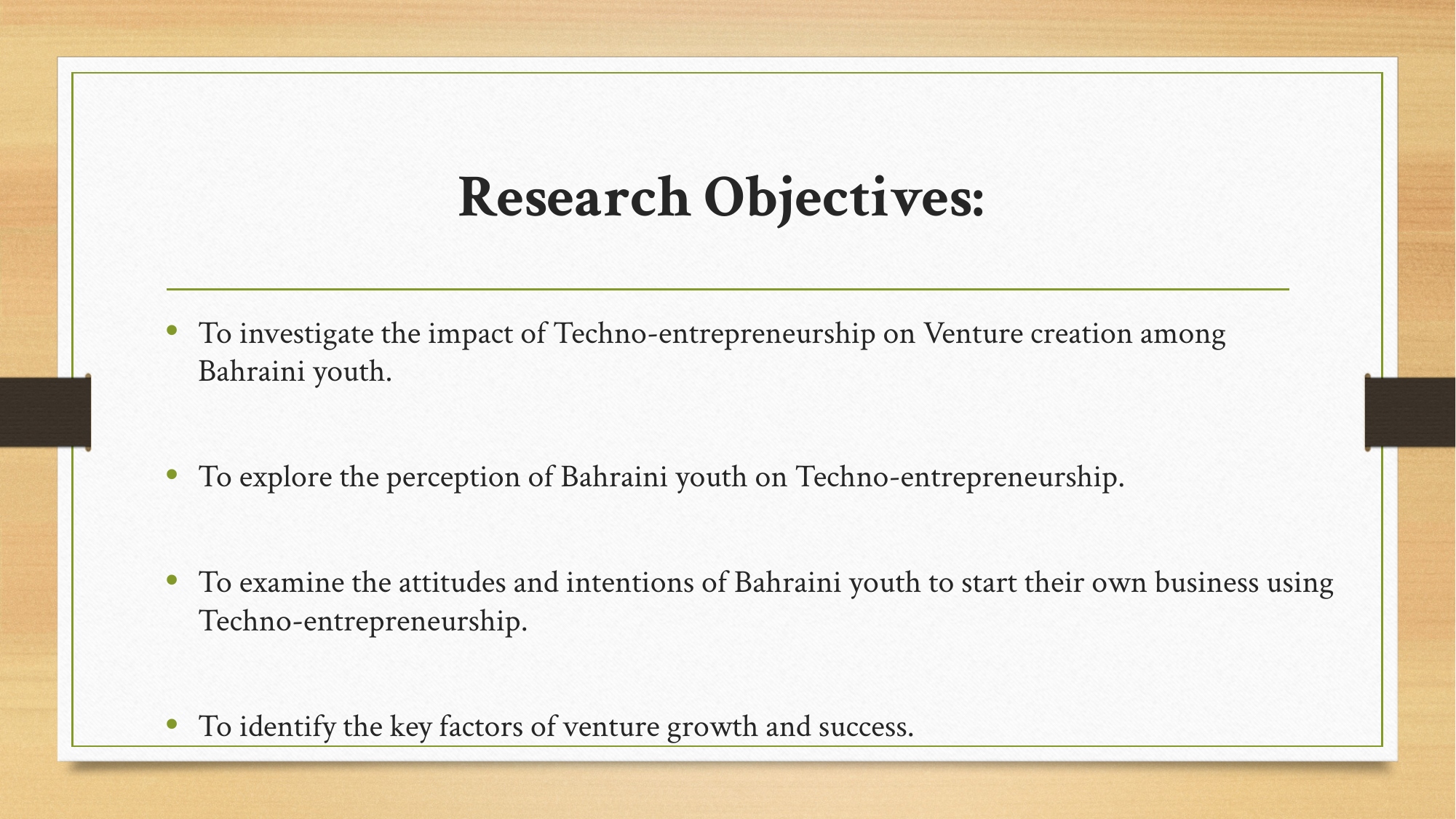

# Research Objectives:
To investigate the impact of Techno-entrepreneurship on Venture creation among Bahraini youth.

To explore the perception of Bahraini youth on Techno-entrepreneurship.

To examine the attitudes and intentions of Bahraini youth to start their own business using Techno-entrepreneurship.

To identify the key factors of venture growth and success.